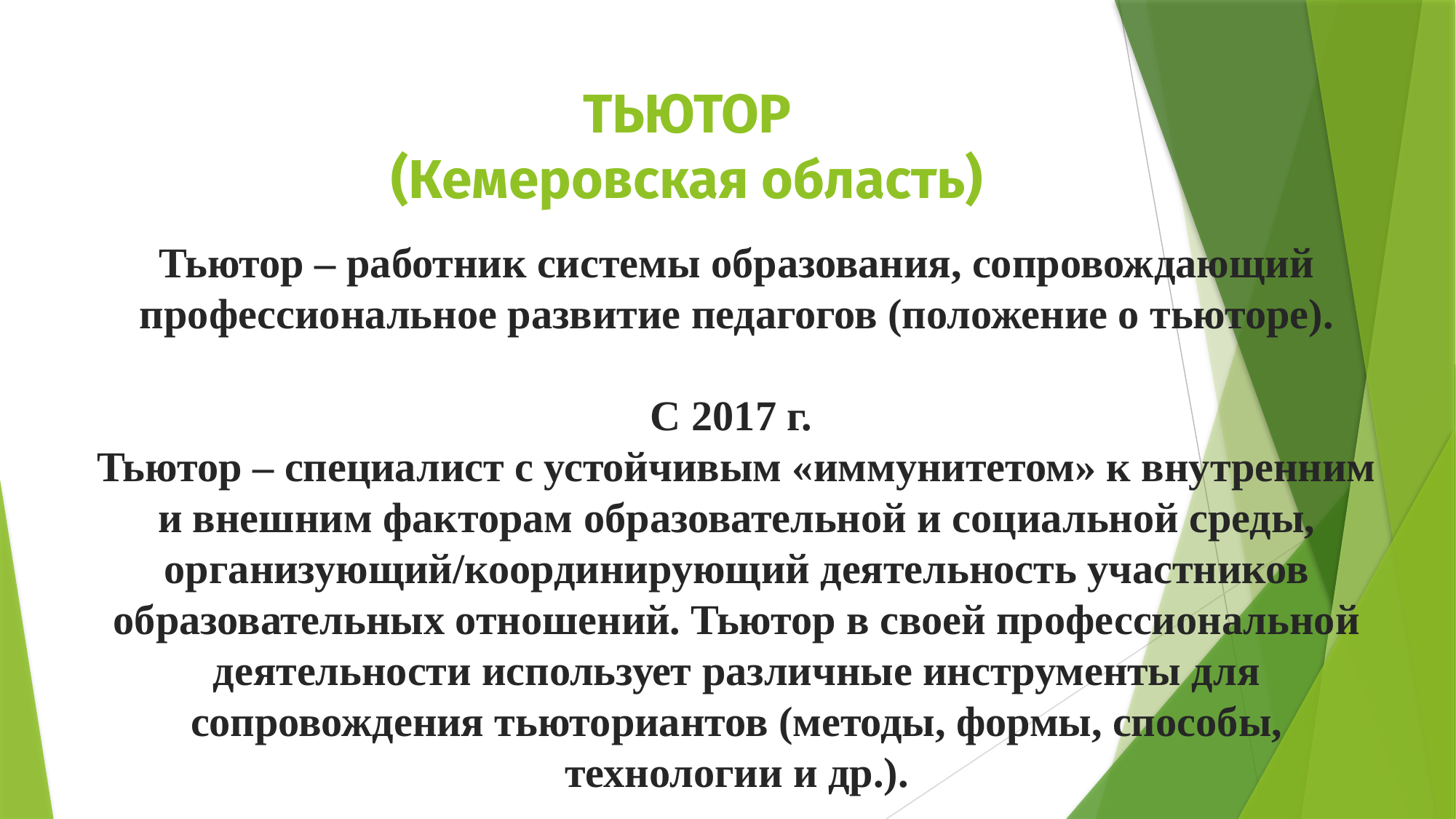

# ТЬЮТОР (Кемеровская область)
Тьютор – работник системы образования, сопровождающий профессиональное развитие педагогов (положение о тьюторе).

С 2017 г.
Тьютор – специалист с устойчивым «иммунитетом» к внутренним и внешним факторам образовательной и социальной среды, организующий/координирующий деятельность участников образовательных отношений. Тьютор в своей профессиональной деятельности использует различные инструменты для сопровождения тьюториантов (методы, формы, способы, технологии и др.).